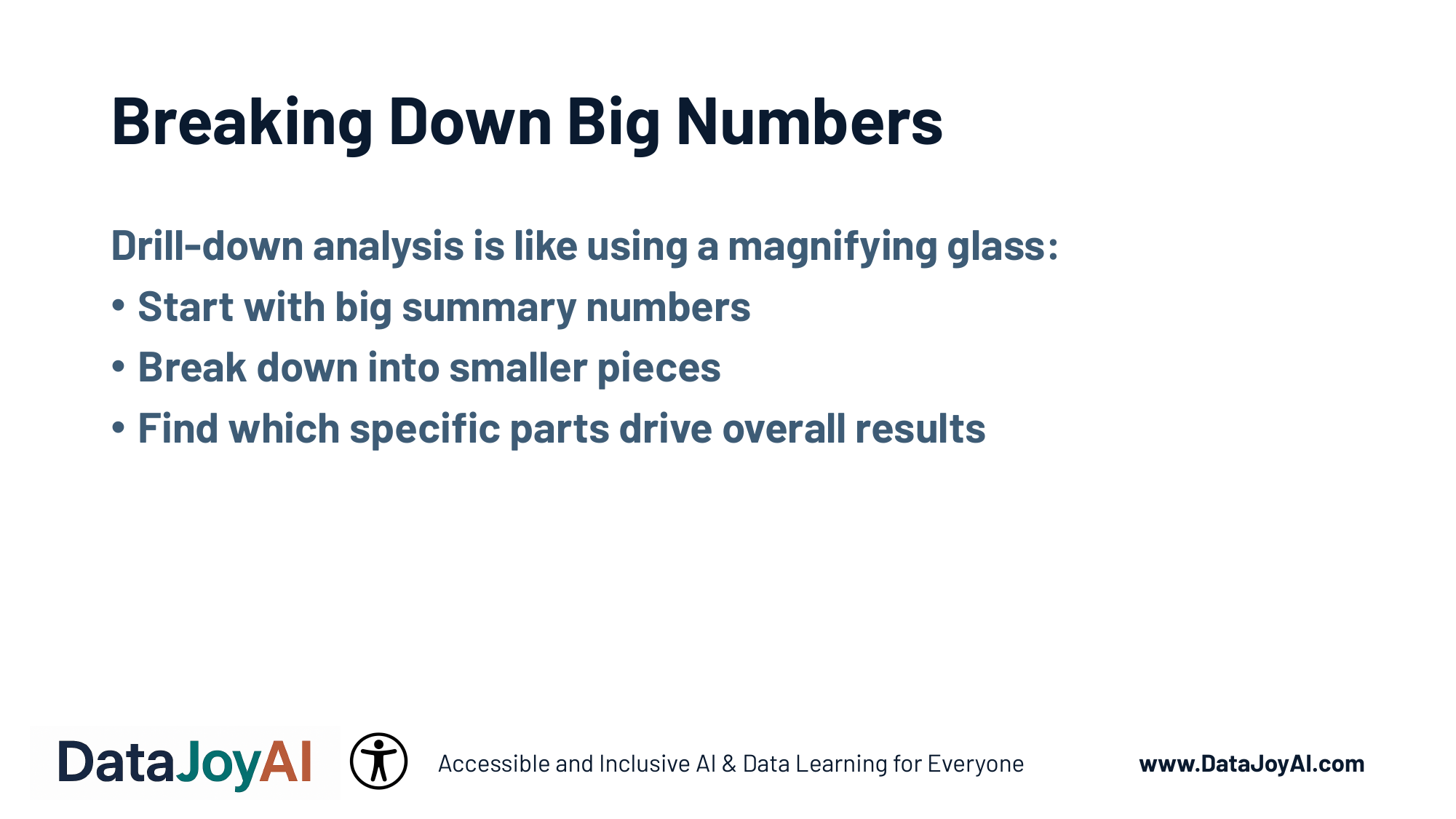

# Breaking Down Big Numbers
Drill-down analysis is like using a magnifying glass:
Start with big summary numbers
Break down into smaller pieces
Find which specific parts drive overall results